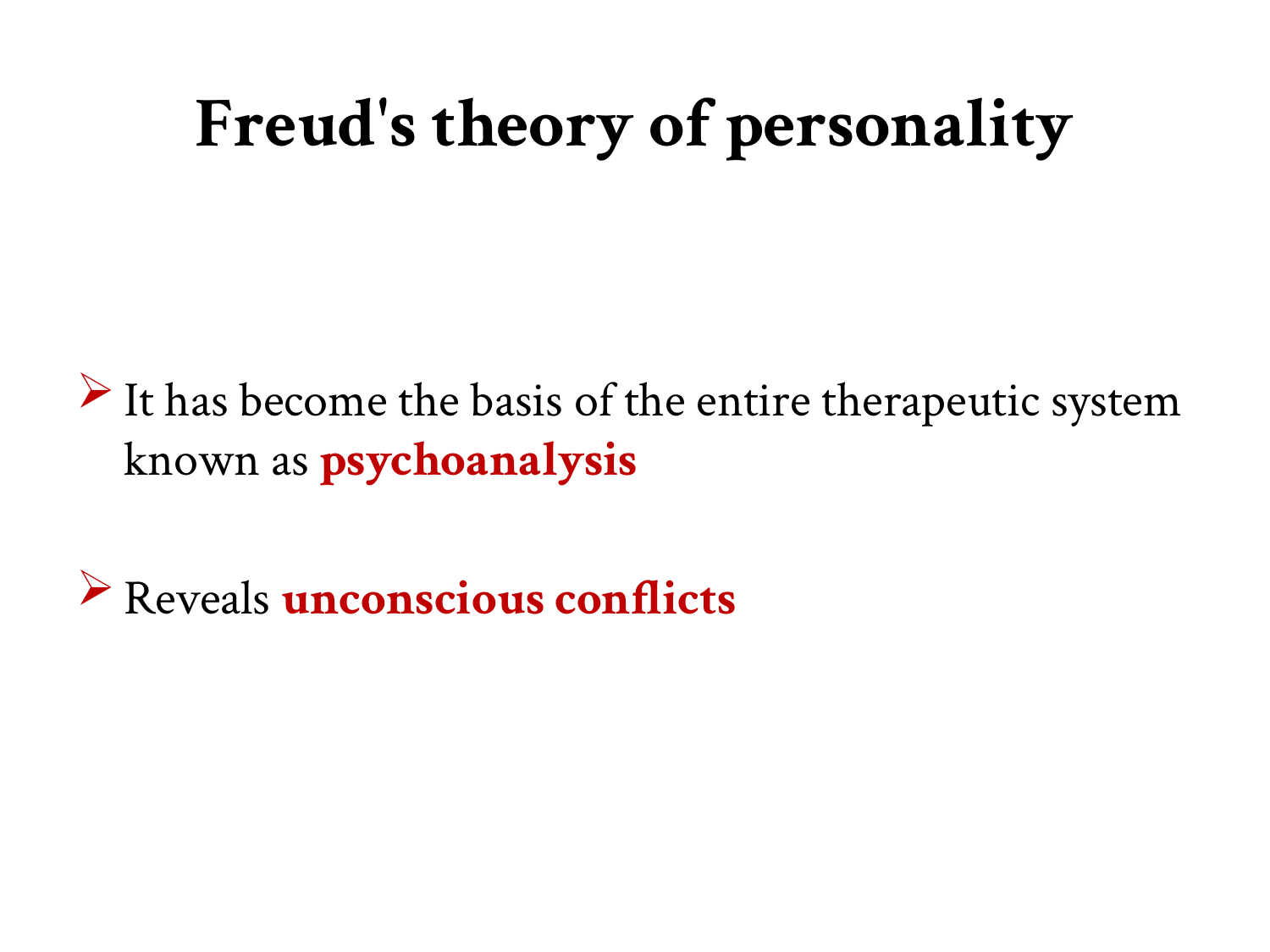

# Freud's theory of personality

It has become the basis of the entire therapeutic system known as psychoanalysis

Reveals unconscious conflicts